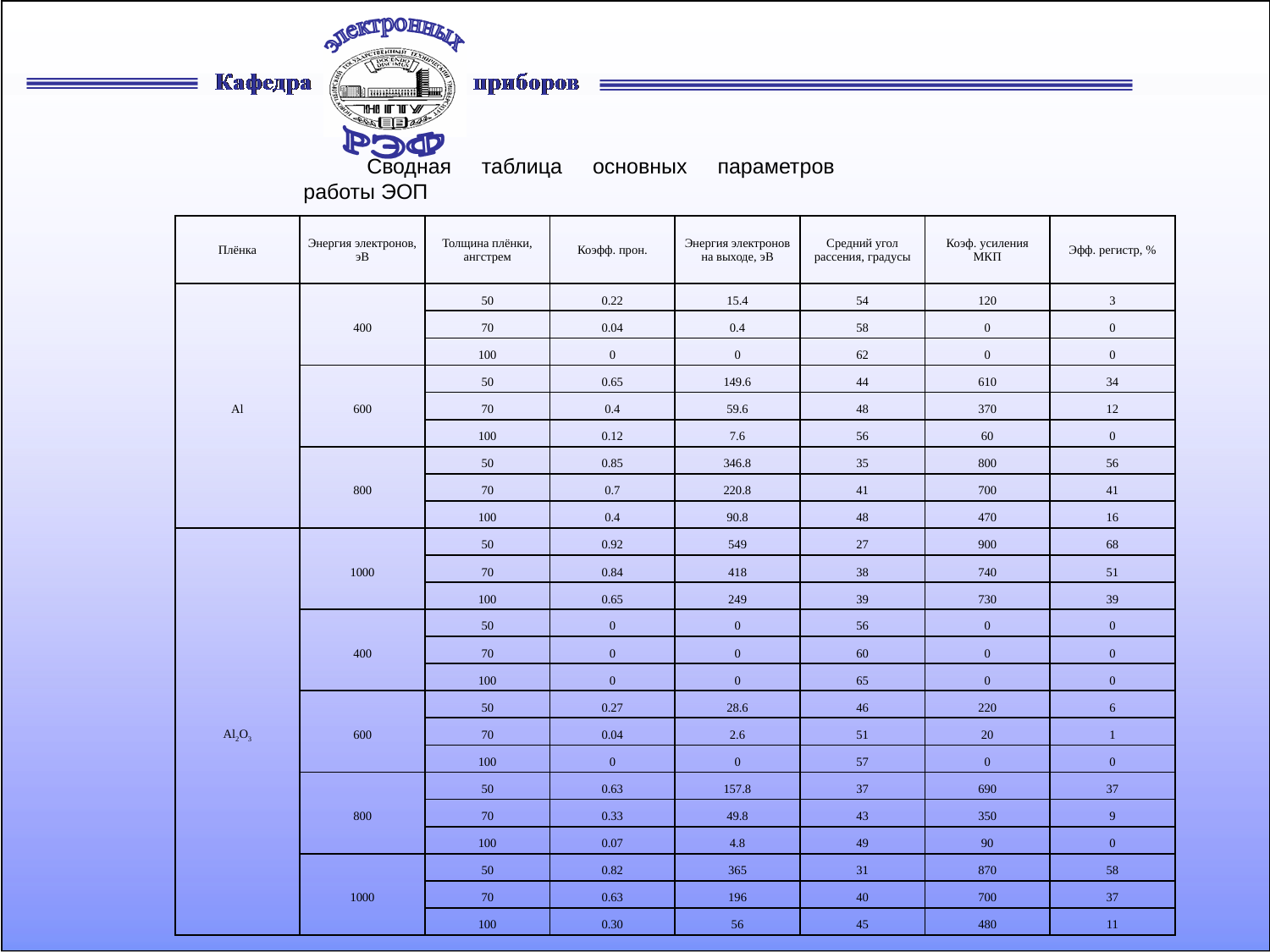

Сводная таблица основных параметров работы ЭОП

| Плёнка | Энергия электронов, эВ | Толщина плёнки, ангстрем | Коэфф. прон. | Энергия электронов на выходе, эВ | Средний угол рассения, градусы | Коэф. усиления МКП | Эфф. регистр, % |
| --- | --- | --- | --- | --- | --- | --- | --- |
| Al | 400 | 50 | 0.22 | 15.4 | 54 | 120 | 3 |
|  |  | 70 | 0.04 | 0.4 | 58 | 0 | 0 |
|  |  | 100 | 0 | 0 | 62 | 0 | 0 |
|  | 600 | 50 | 0.65 | 149.6 | 44 | 610 | 34 |
|  |  | 70 | 0.4 | 59.6 | 48 | 370 | 12 |
|  |  | 100 | 0.12 | 7.6 | 56 | 60 | 0 |
|  | 800 | 50 | 0.85 | 346.8 | 35 | 800 | 56 |
|  |  | 70 | 0.7 | 220.8 | 41 | 700 | 41 |
|  |  | 100 | 0.4 | 90.8 | 48 | 470 | 16 |
| Al2O3 | 1000 | 50 | 0.92 | 549 | 27 | 900 | 68 |
|  |  | 70 | 0.84 | 418 | 38 | 740 | 51 |
|  |  | 100 | 0.65 | 249 | 39 | 730 | 39 |
|  | 400 | 50 | 0 | 0 | 56 | 0 | 0 |
|  |  | 70 | 0 | 0 | 60 | 0 | 0 |
|  |  | 100 | 0 | 0 | 65 | 0 | 0 |
|  | 600 | 50 | 0.27 | 28.6 | 46 | 220 | 6 |
|  |  | 70 | 0.04 | 2.6 | 51 | 20 | 1 |
|  |  | 100 | 0 | 0 | 57 | 0 | 0 |
|  | 800 | 50 | 0.63 | 157.8 | 37 | 690 | 37 |
|  |  | 70 | 0.33 | 49.8 | 43 | 350 | 9 |
|  |  | 100 | 0.07 | 4.8 | 49 | 90 | 0 |
|  | 1000 | 50 | 0.82 | 365 | 31 | 870 | 58 |
|  |  | 70 | 0.63 | 196 | 40 | 700 | 37 |
|  |  | 100 | 0.30 | 56 | 45 | 480 | 11 |